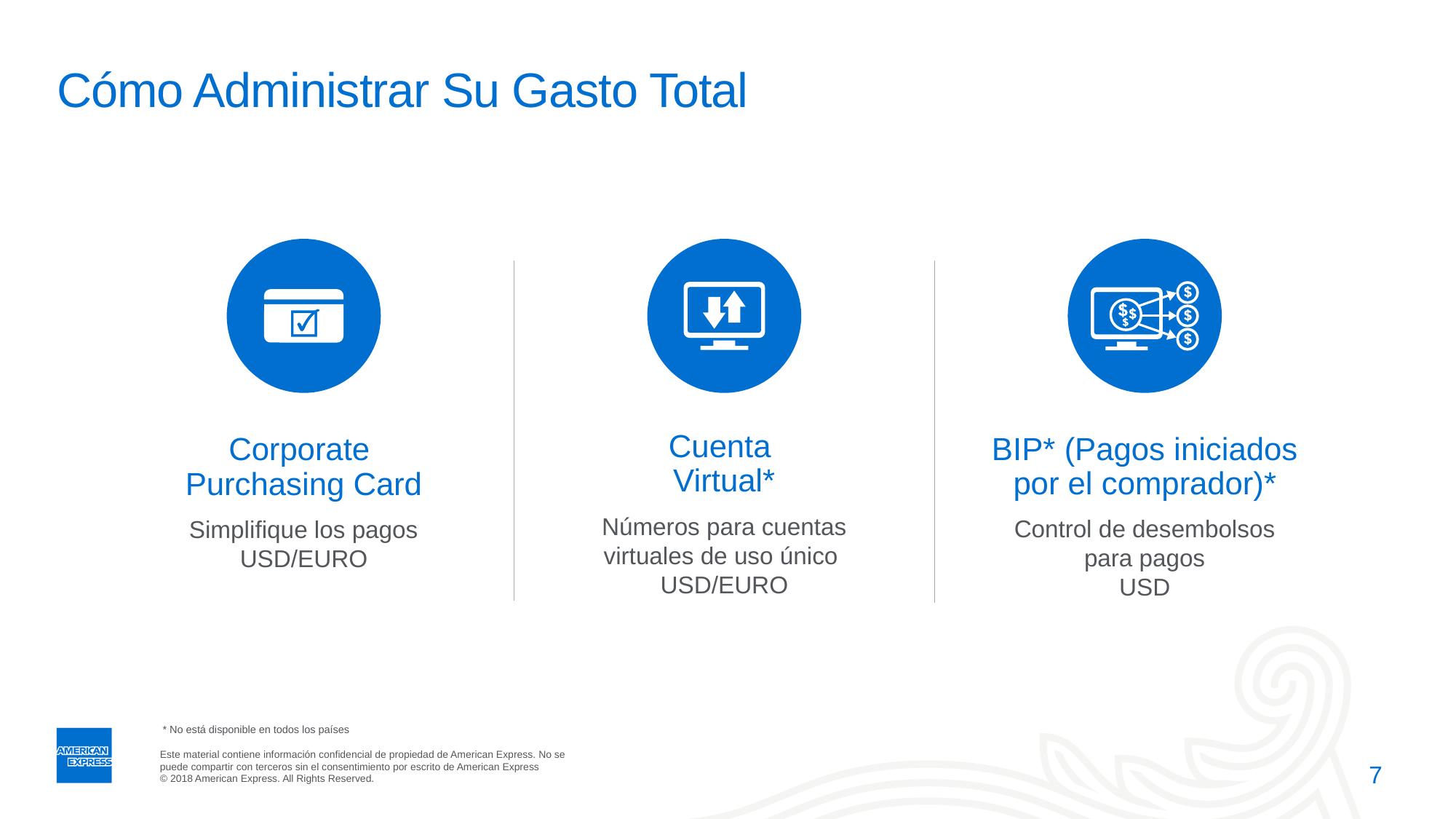

# Cómo Administrar Su Gasto Total

Corporate
Purchasing Card
Simplifique los pagos
USD/EURO

Cuenta
Virtual*
Números para cuentas virtuales de uso único
USD/EURO

BIP* (Pagos iniciados por el comprador)*
Control de desembolsos para pagos
USD
* No está disponible en todos los países

7